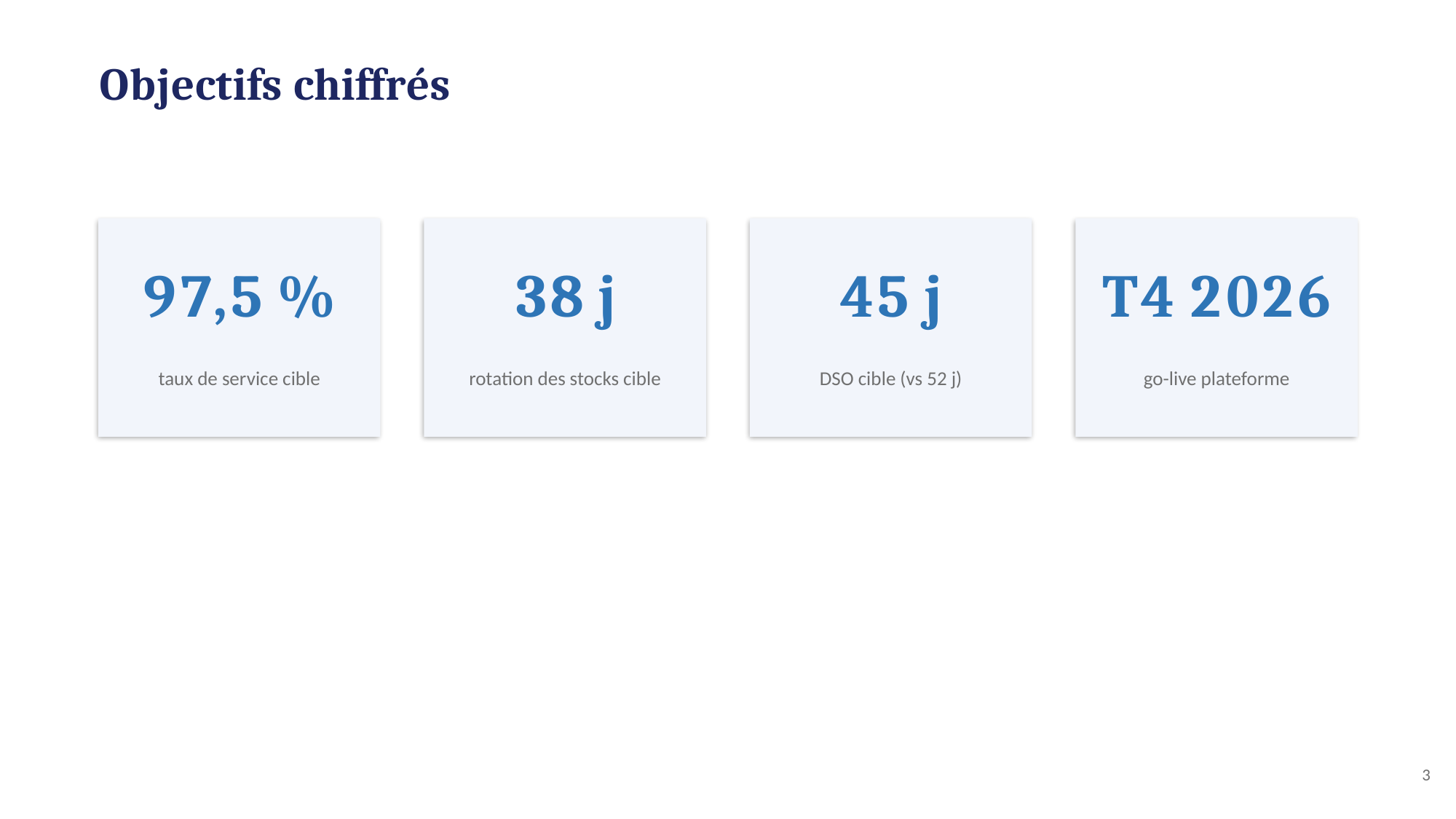

Objectifs chiffrés

97,5 %
38 j
45 j
T4 2026
taux de service cible
rotation des stocks cible
DSO cible (vs 52 j)
go-live plateforme
3